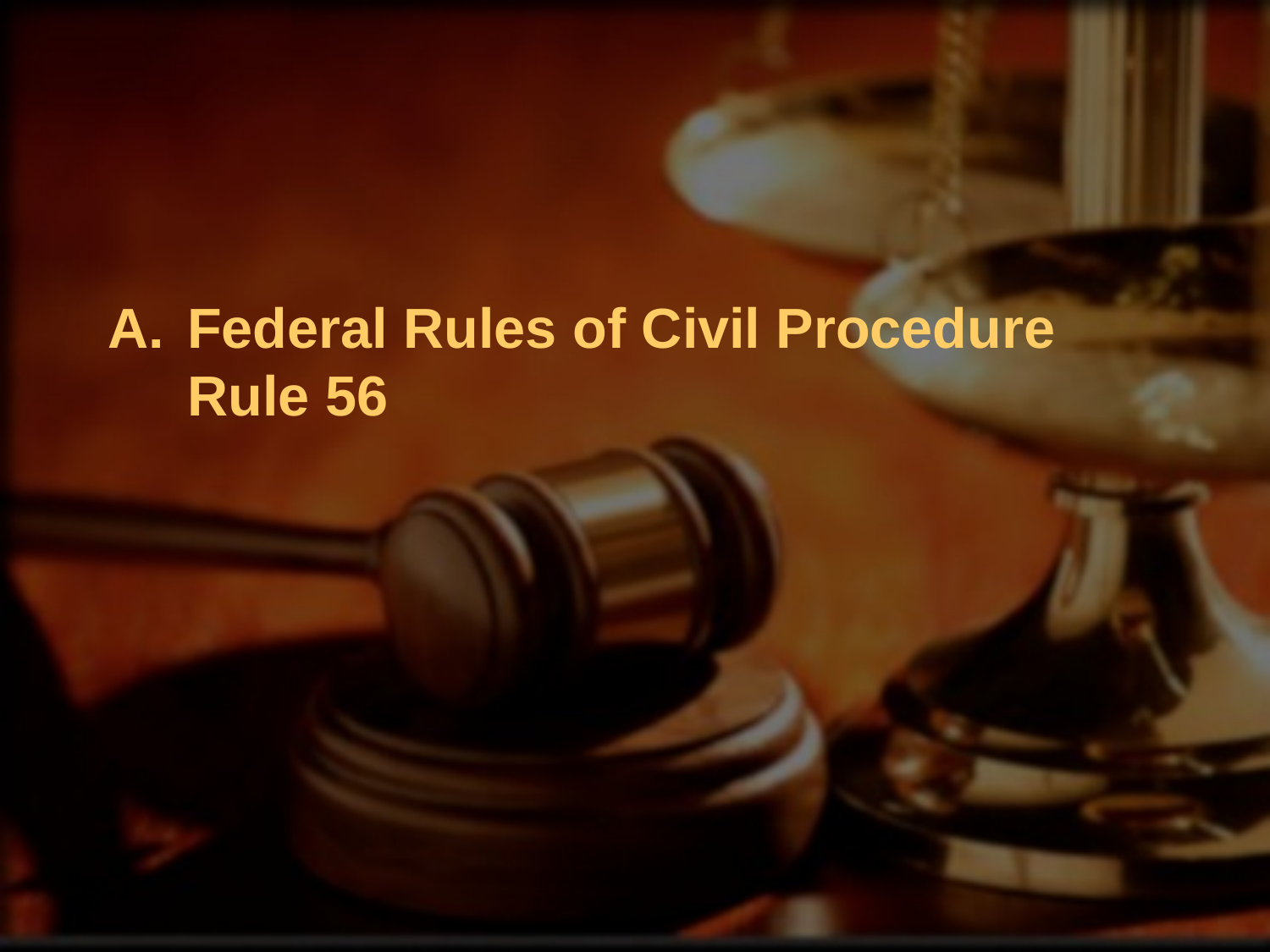

# Federal Rules of Civil Procedure Rule 56